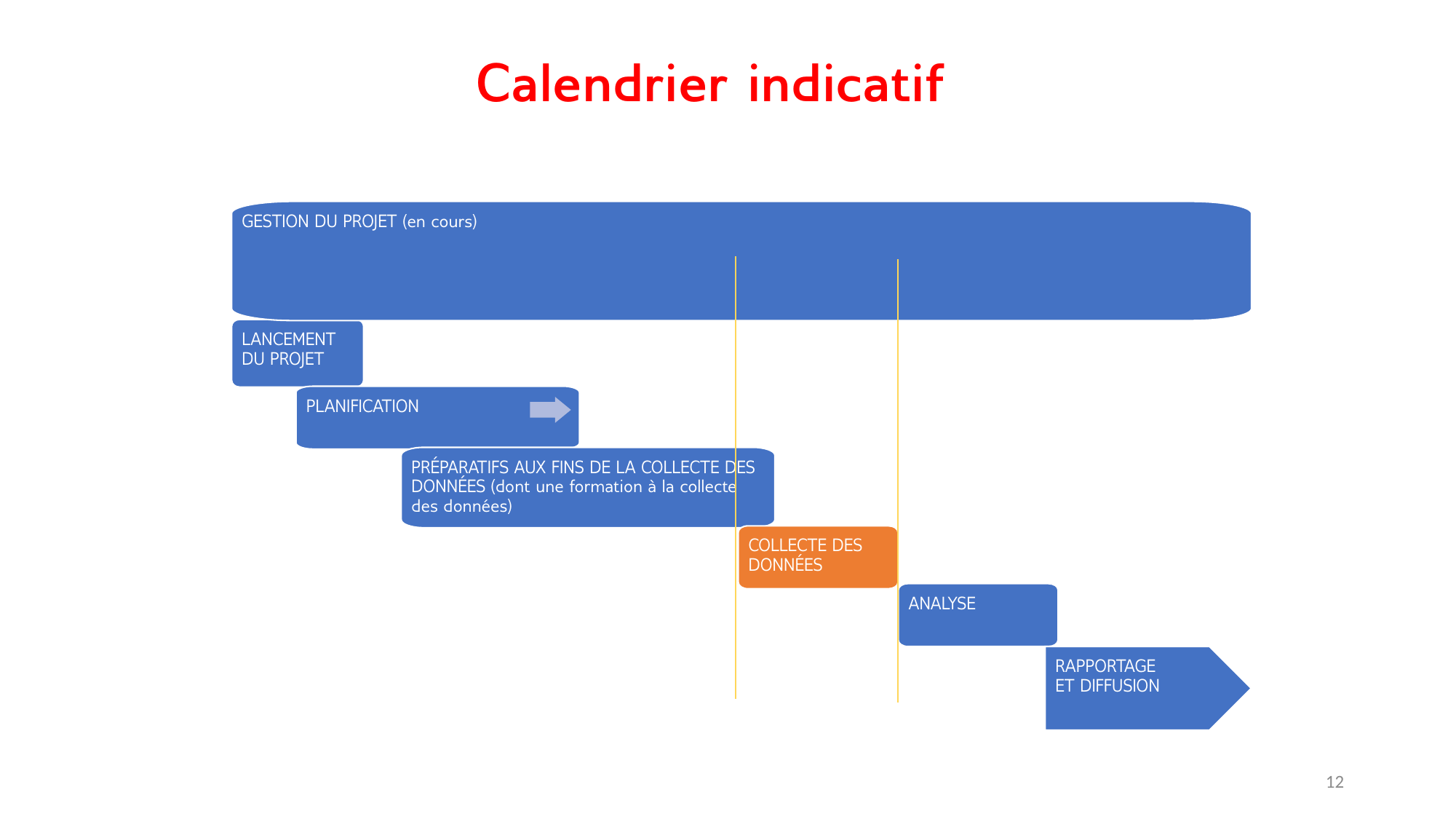

Calendrier indicatif

GESTION DU PROJET (en cours)
LANCEMENT DU PROJET
PLANIFICATION

PRÉPARATIFS AUX FINS DE LA COLLECTE DES DONNÉES (dont une formation à la collecte des données)
COLLECTE DES DONNÉES
ANALYSE
RAPPORTAGE
ET DIFFUSION
12